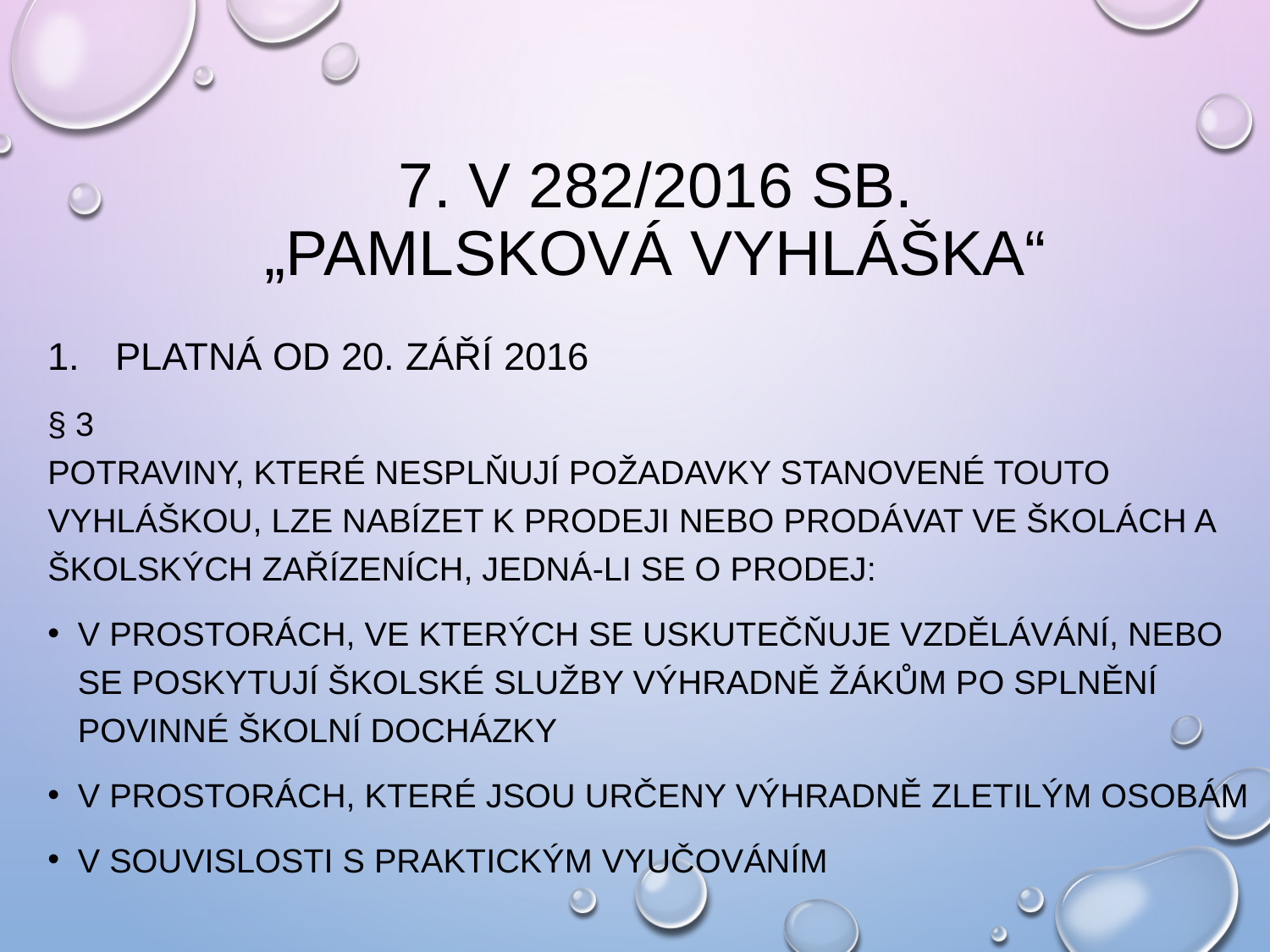

# 7. V 282/2016 Sb. „Pamlsková vyhláška“
Platná od 20. září 2016
§ 3
Potraviny, které nesplňují požadavky stanovené touto vyhláškou, lze nabízet k prodeji nebo prodávat ve školách a školských zařízeních, jedná-li se o prodej:
v prostorách, ve kterých se uskutečňuje vzdělávání, nebo se poskytují školské služby výhradně žákům po splnění povinné školní docházky
v prostorách, které jsou určeny výhradně zletilým osobám
v souvislosti s praktickým vyučováním